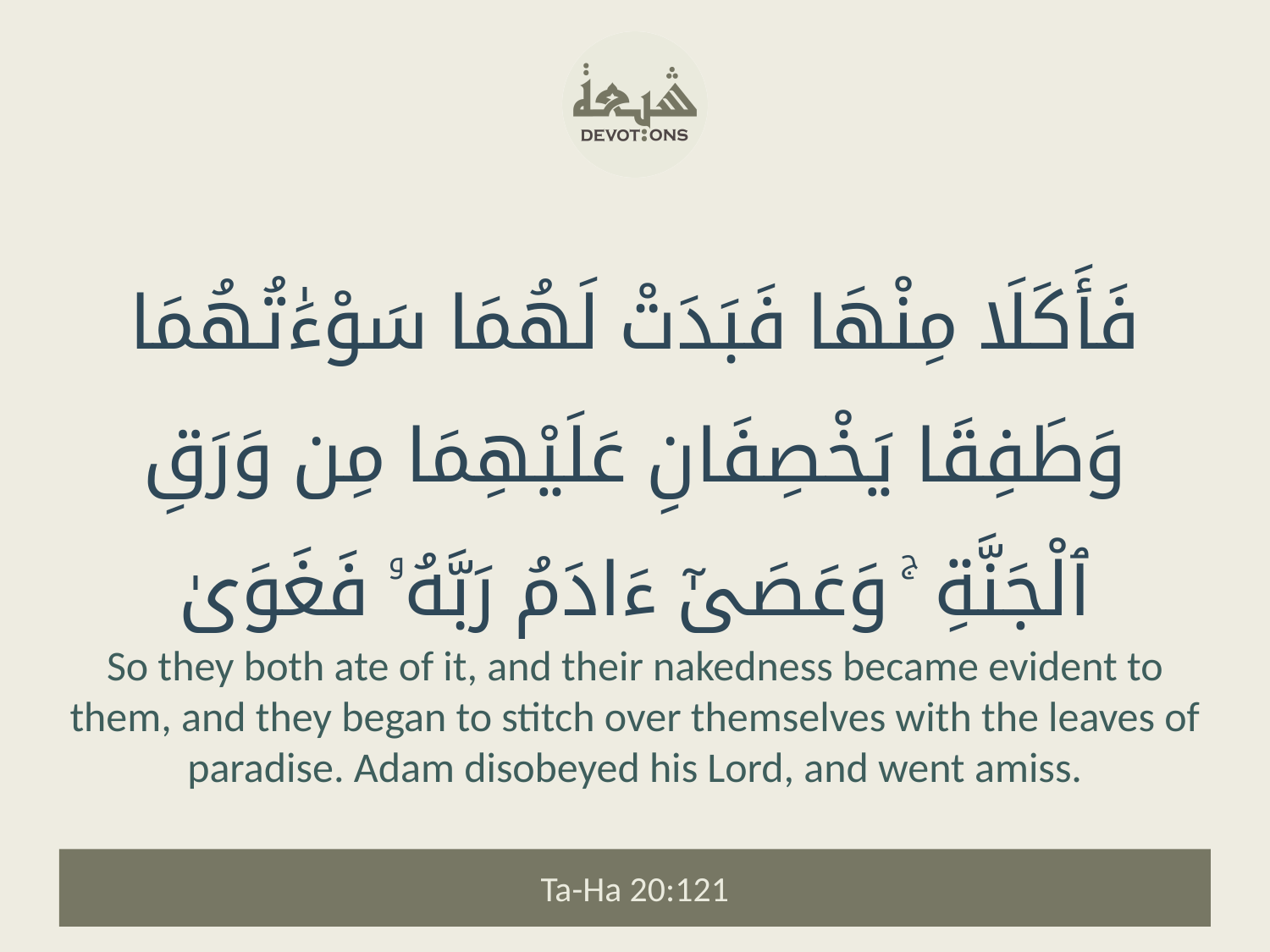

فَأَكَلَا مِنْهَا فَبَدَتْ لَهُمَا سَوْءَٰتُهُمَا وَطَفِقَا يَخْصِفَانِ عَلَيْهِمَا مِن وَرَقِ ٱلْجَنَّةِ ۚ وَعَصَىٰٓ ءَادَمُ رَبَّهُۥ فَغَوَىٰ
So they both ate of it, and their nakedness became evident to them, and they began to stitch over themselves with the leaves of paradise. Adam disobeyed his Lord, and went amiss.
Ta-Ha 20:121